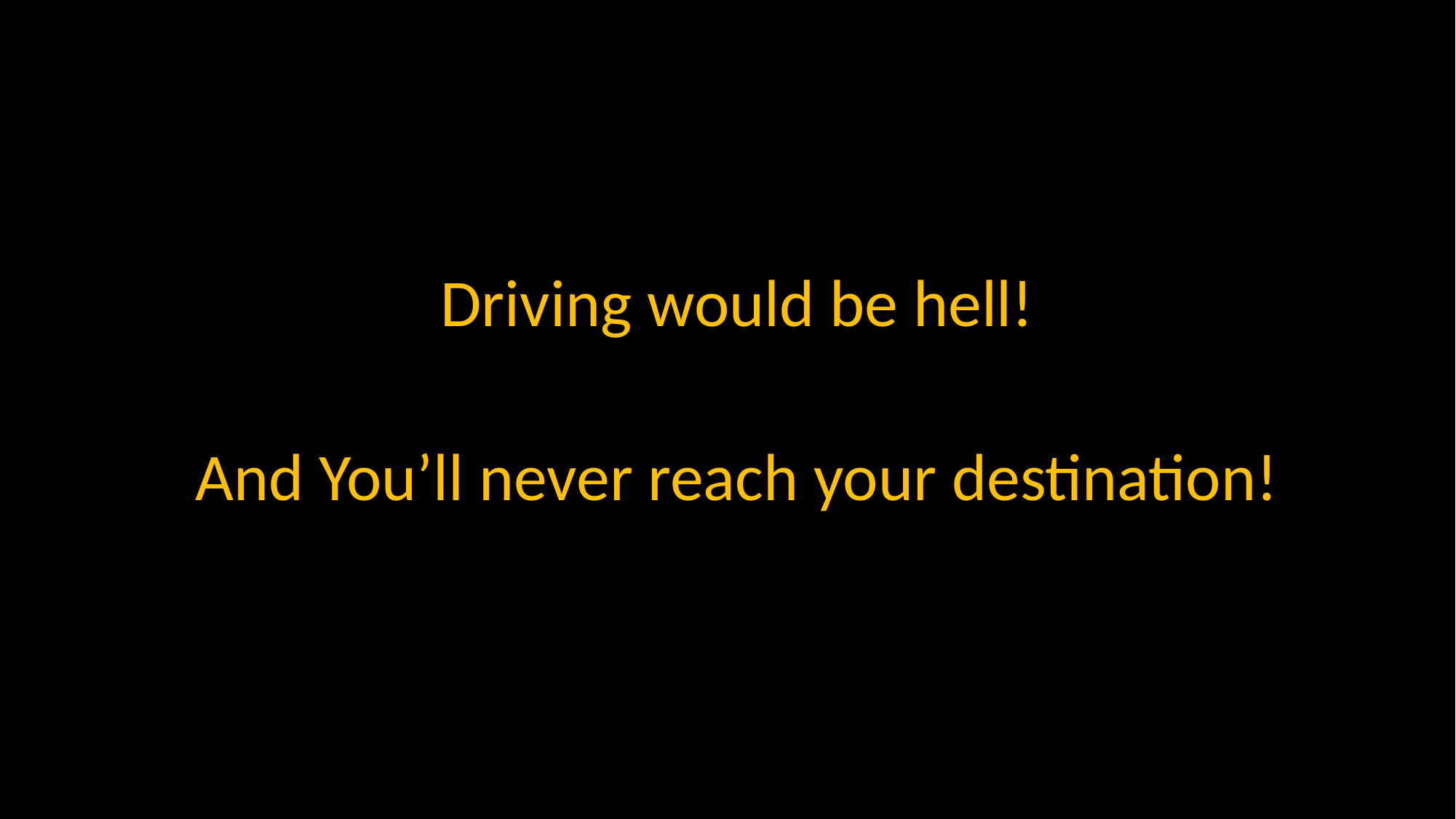

Driving would be hell!

And You’ll never reach your destination!